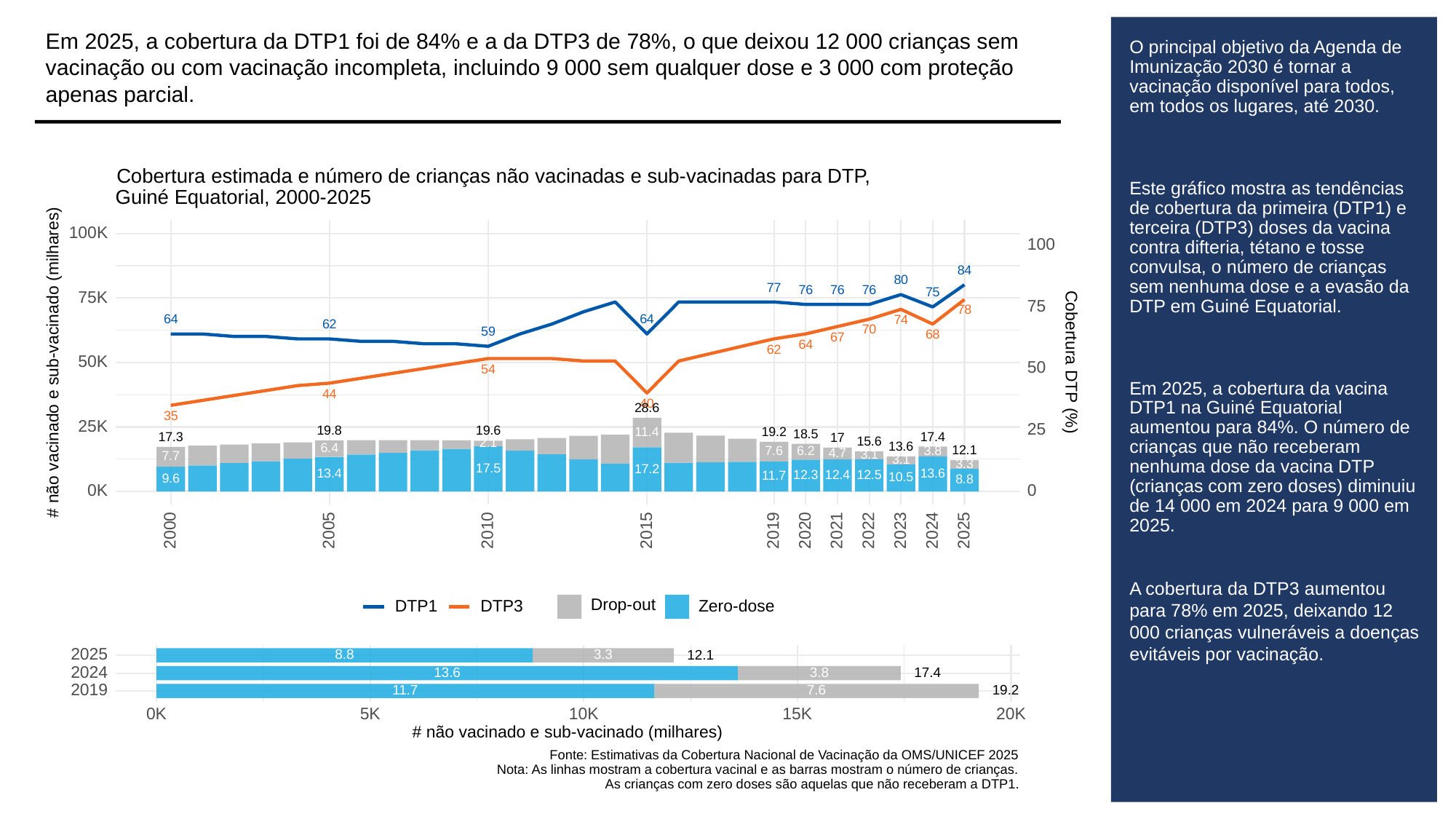

Em 2025, a cobertura da DTP1 foi de 84% e a da DTP3 de 78%, o que deixou 12 000 crianças sem vacinação ou com vacinação incompleta, incluindo 9 000 sem qualquer dose e 3 000 com proteção apenas parcial.
# O principal objetivo da Agenda de Imunização 2030 é tornar a vacinação disponível para todos, em todos os lugares, até 2030.

Este gráfico mostra as tendências de cobertura da primeira (DTP1) e terceira (DTP3) doses da vacina contra difteria, tétano e tosse convulsa, o número de crianças sem nenhuma dose e a evasão da DTP em Guiné Equatorial.

Em 2025, a cobertura da vacina DTP1 na Guiné Equatorial aumentou para 84%. O número de crianças que não receberam nenhuma dose da vacina DTP (crianças com zero doses) diminuiu de 14 000 em 2024 para 9 000 em 2025.

A cobertura da DTP3 aumentou para 78% em 2025, deixando 12 000 crianças vulneráveis a doenças evitáveis por vacinação.

Cobertura estimada e número de crianças não vacinadas e sub-vacinadas para DTP,
Guiné Equatorial, 2000-2025

100K

100

84
80
77

76
76
76
75
75K

75
78
64
64
74
62
70
59

68
67
64
62
# não vacinado e sub-vacinado (milhares)
Cobertura DTP (%)
50K
50

54
44

40
28.6
35

25K
25
19.8
19.6

19.2
11.4
18.5
17.4

17.3
17

15.6

2.1

13.6

6.4

12.1

3.8
7.6

6.2

4.7

3.1

7.7

3.1

3.3

17.5

17.2

13.6
13.4
12.5
12.3
12.4
11.7
10.5
9.6
8.8
0K
0

2023
2000
2005
2010
2015
2019
2020
2021
2022
2024
2025

Drop-out
DTP3
Zero-dose
DTP1

2025
3.3
8.8
12.1

2024
13.6
3.8
17.4

2019
7.6
19.2
11.7

0K
10K
15K
20K
5K
# não vacinado e sub-vacinado (milhares)
Fonte: Estimativas da Cobertura Nacional de Vacinação da OMS/UNICEF 2025
Nota: As linhas mostram a cobertura vacinal e as barras mostram o número de crianças.
As crianças com zero doses são aquelas que não receberam a DTP1.